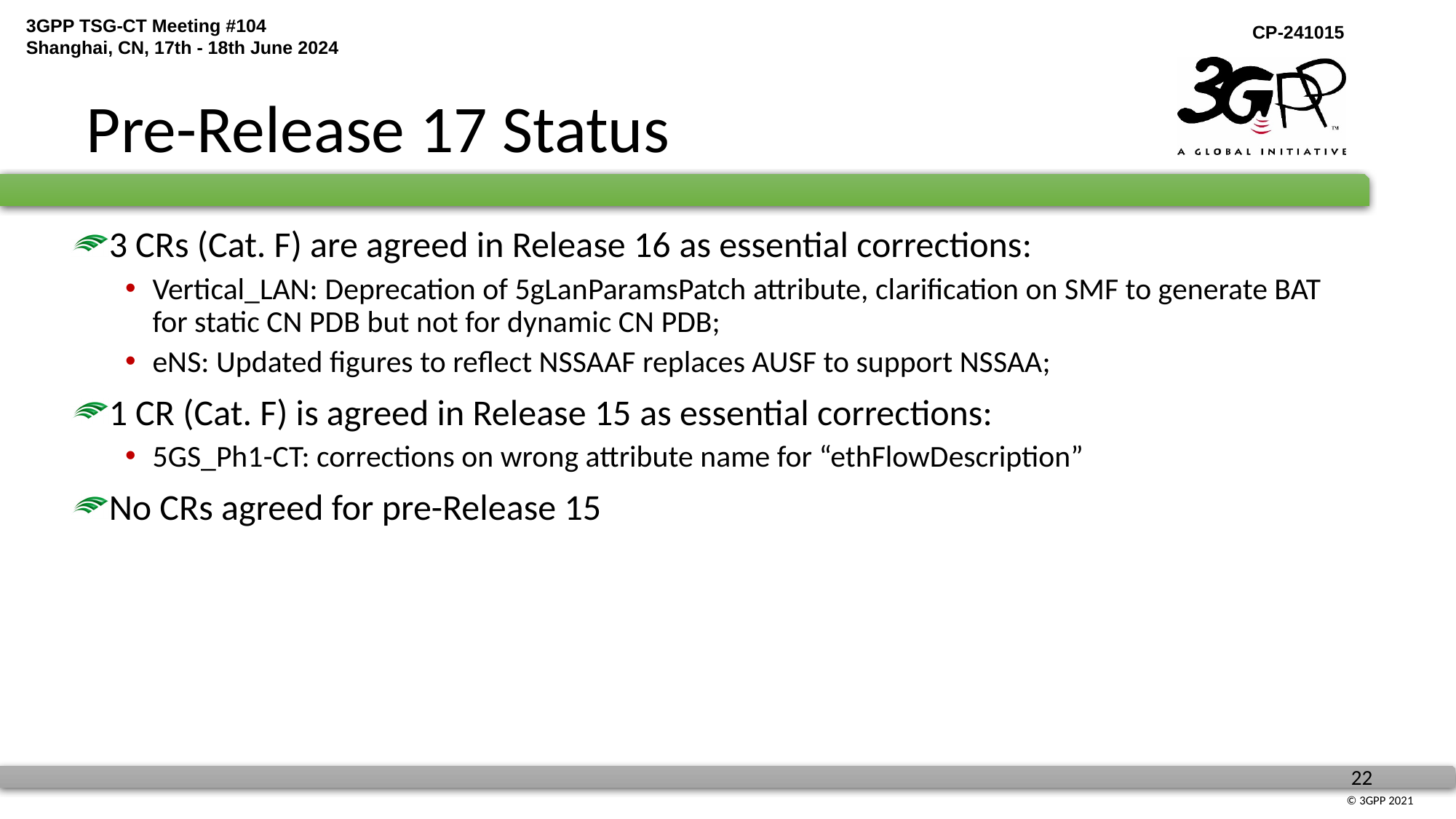

# Pre-Release 17 Status
3 CRs (Cat. F) are agreed in Release 16 as essential corrections:
Vertical_LAN: Deprecation of 5gLanParamsPatch attribute, clarification on SMF to generate BAT for static CN PDB but not for dynamic CN PDB;
eNS: Updated figures to reflect NSSAAF replaces AUSF to support NSSAA;
1 CR (Cat. F) is agreed in Release 15 as essential corrections:
5GS_Ph1-CT: corrections on wrong attribute name for “ethFlowDescription”
No CRs agreed for pre-Release 15